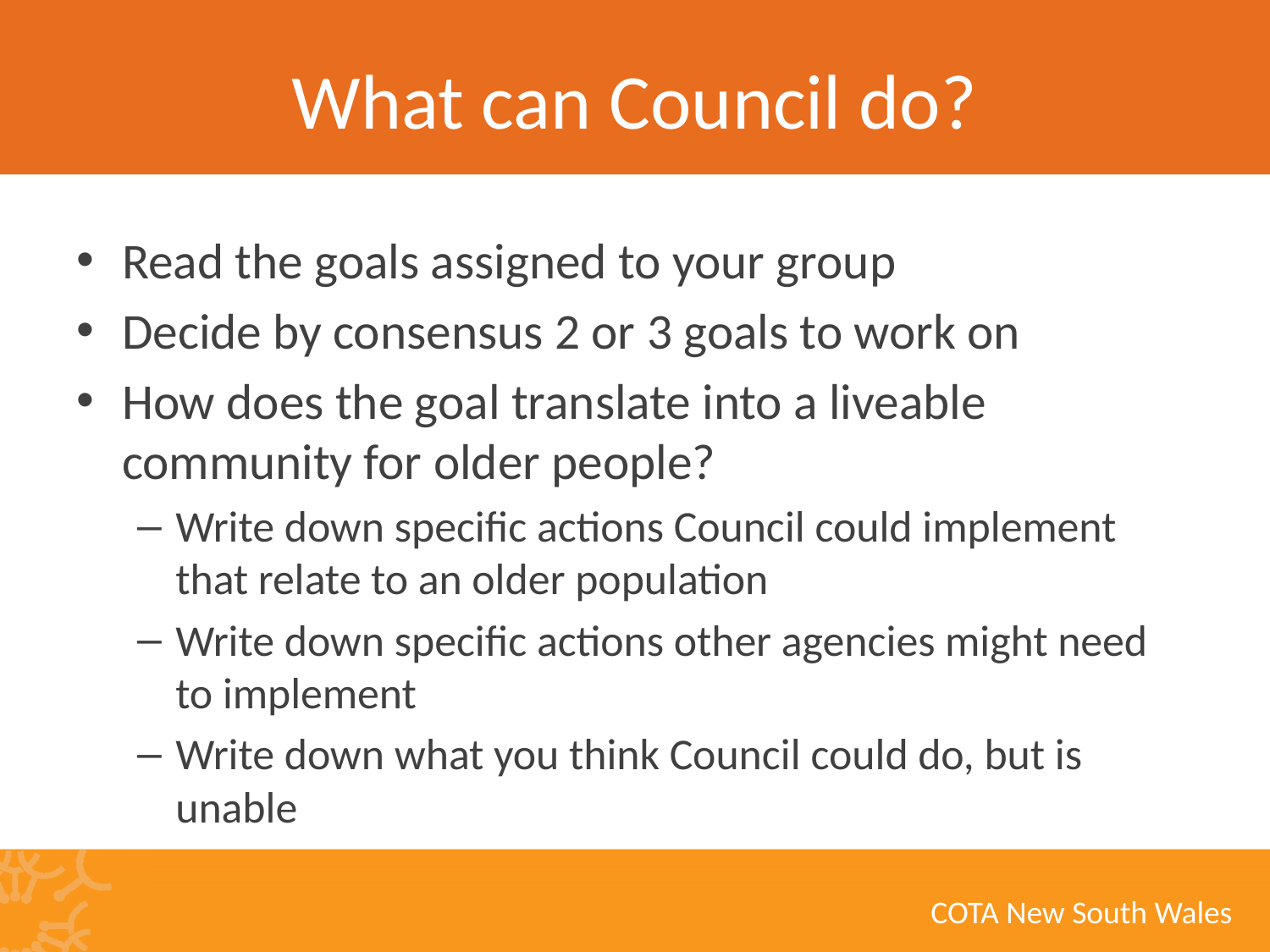

# What can Council do?
Read the goals assigned to your group
Decide by consensus 2 or 3 goals to work on
How does the goal translate into a liveable community for older people?
Write down specific actions Council could implement that relate to an older population
Write down specific actions other agencies might need to implement
Write down what you think Council could do, but is unable